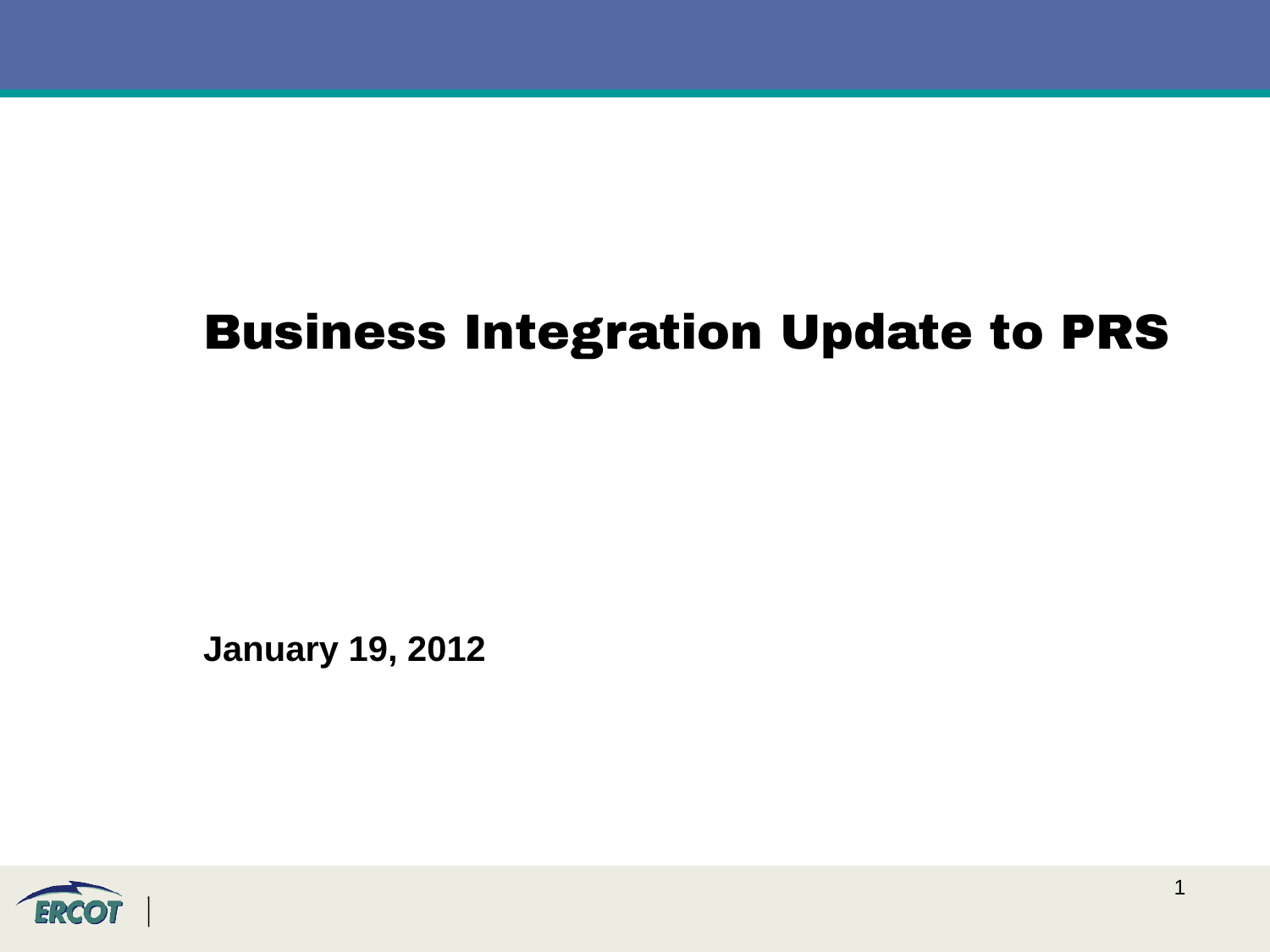

Business Integration Update to PRS

January 19, 2012